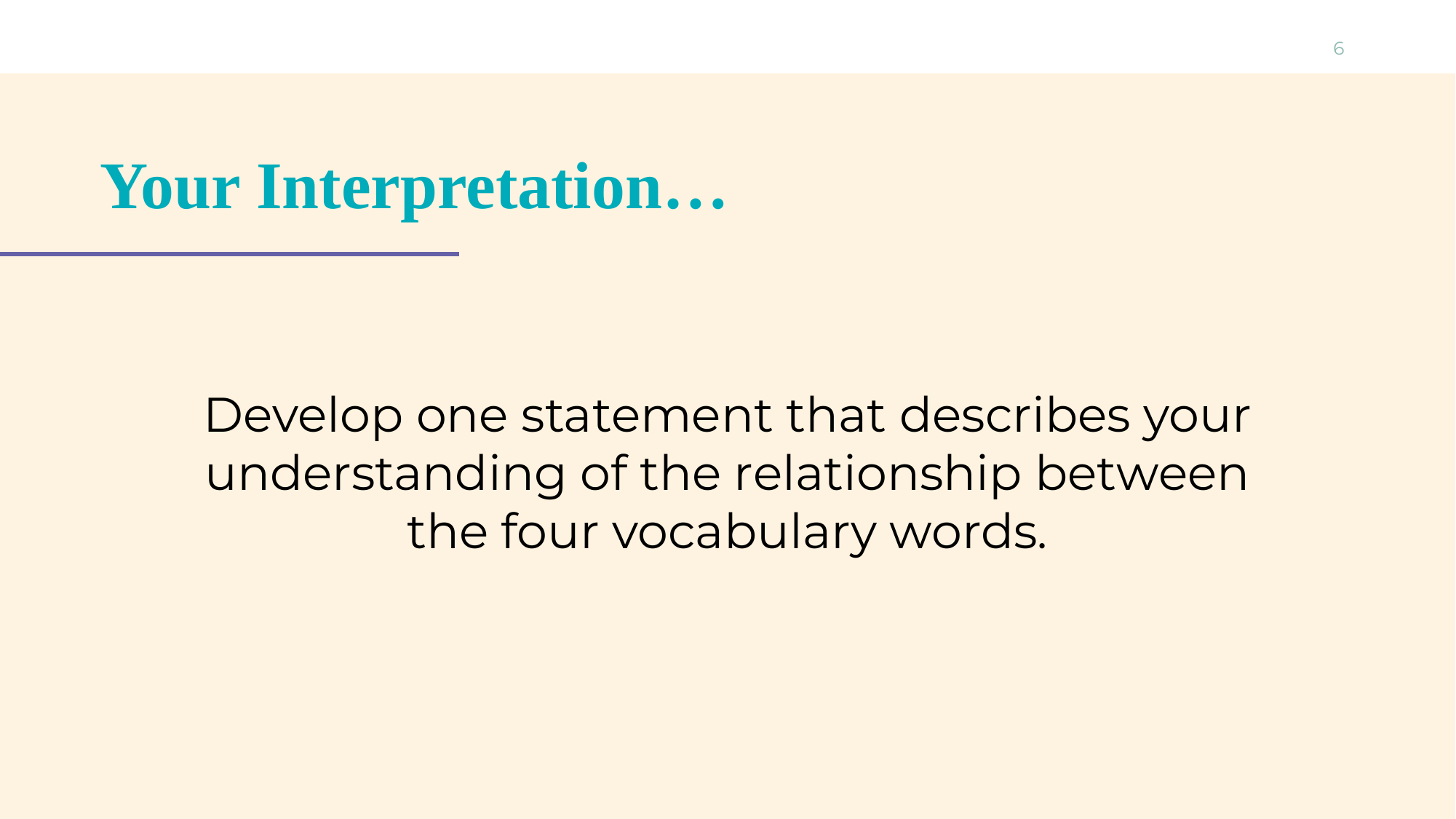

6
# Your Interpretation…
Develop one statement that describes your understanding of the relationship between the four vocabulary words.